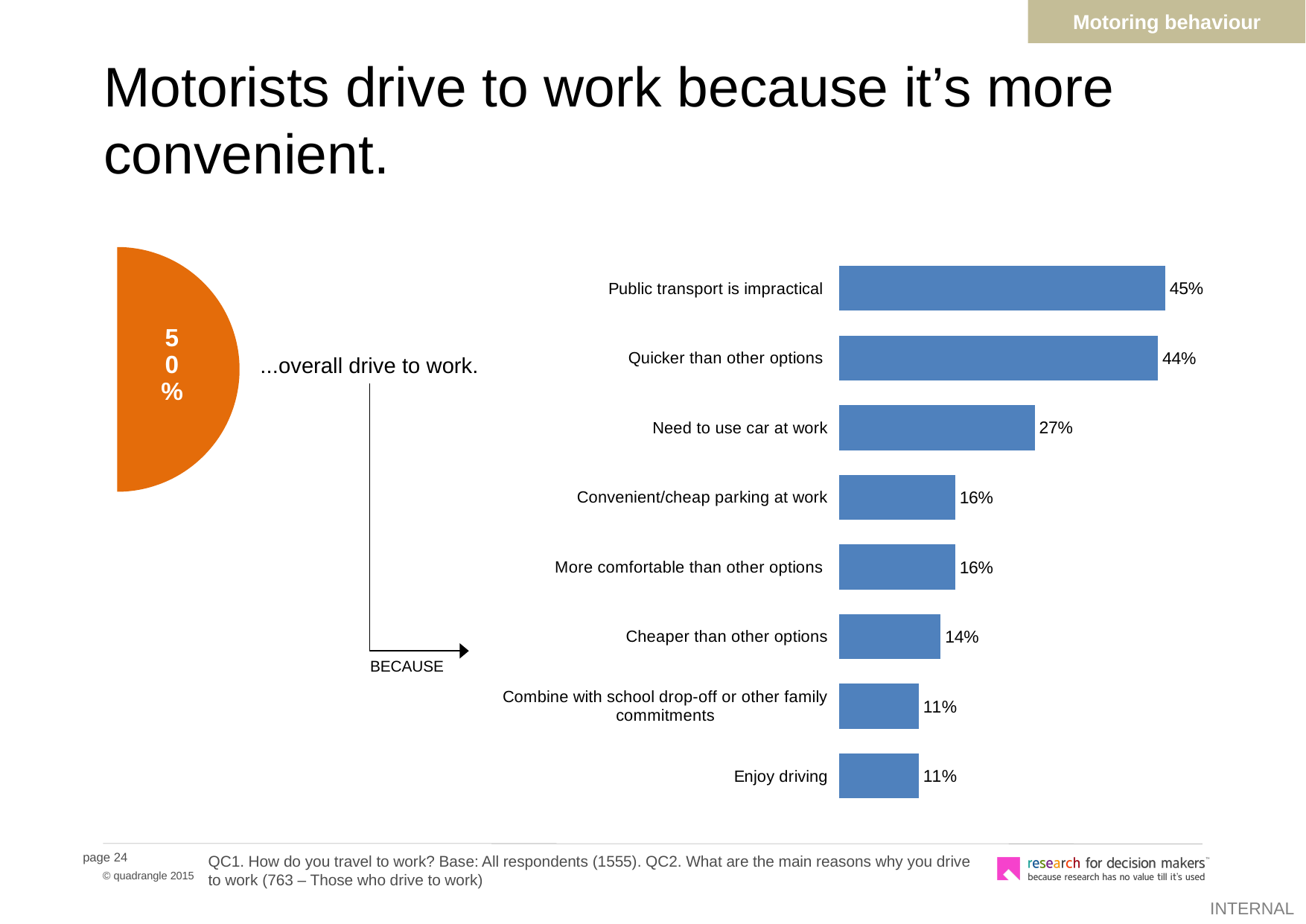

Motoring behaviour
# Motorists drive to work because it’s more convenient.

### Chart

| Category | Sales |
|---|---|
| 1st Qtr | 0.5 |
| 2nd Qtr | 0.5 |

### Chart

| Category | Series 1 |
|---|---|
| Enjoy driving | 0.11 |
| Combine with school drop-off or other family commitments | 0.11 |
| Cheaper than other options | 0.14 |
| More comfortable than other options  | 0.16 |
| Convenient/cheap parking at work | 0.16 |
| Need to use car at work | 0.27 |
| Quicker than other options  | 0.44 |
| Public transport is impractical  | 0.45 |
...overall drive to work.

BECAUSE
QC1. How do you travel to work? Base: All respondents (1555). QC2. What are the main reasons why you drive to work (763 – Those who drive to work)